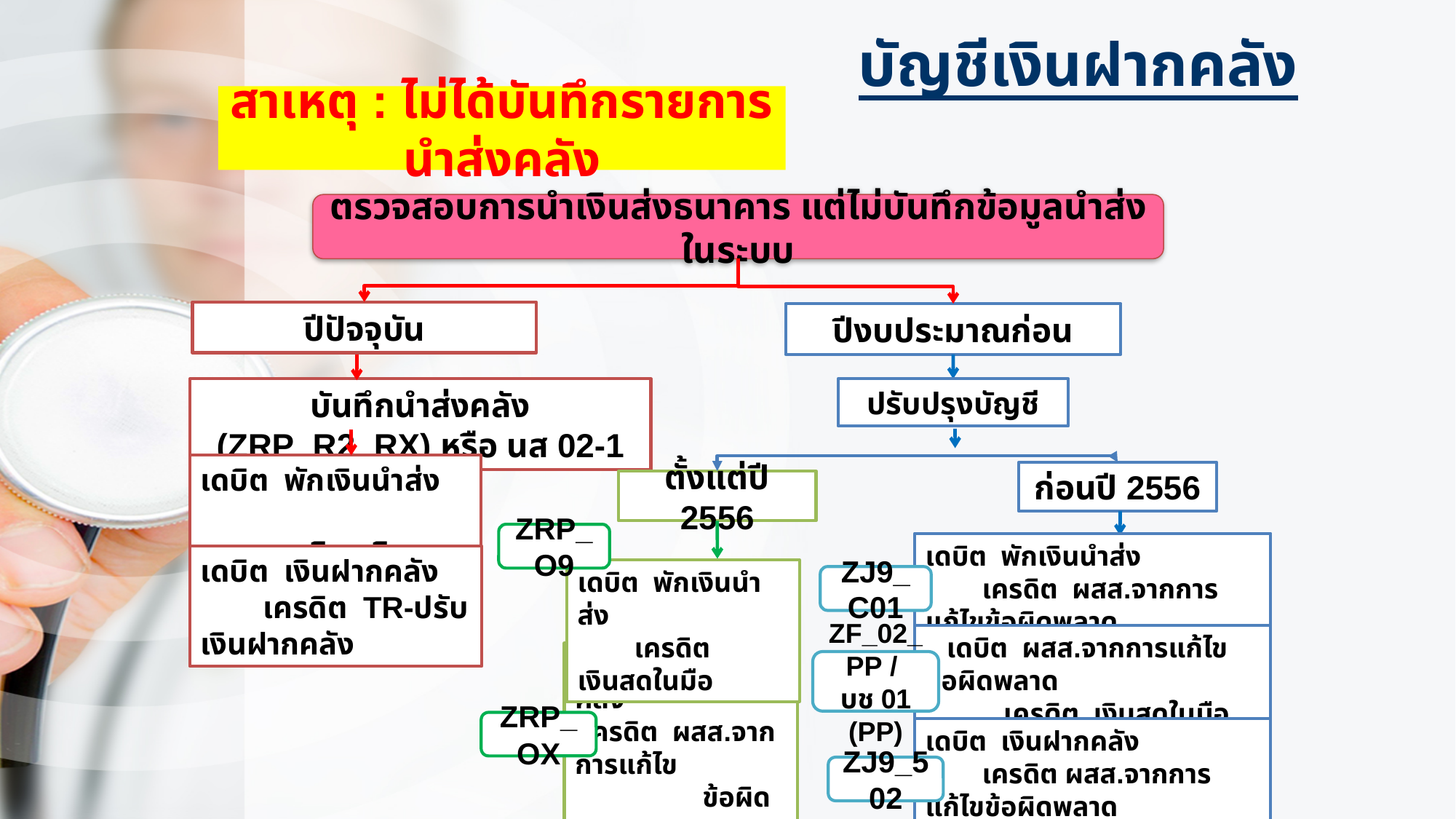

บัญชีเงินฝากคลัง
สาเหตุ : ไม่ได้บันทึกรายการนำส่งคลัง
ตรวจสอบการนำเงินส่งธนาคาร แต่ไม่บันทึกข้อมูลนำส่งในระบบ
ปีปัจจุบัน
ปีงบประมาณก่อน
ปรับปรุงบัญชี
บันทึกนำส่งคลัง (ZRP_R2_RX) หรือ นส 02-1
เดบิต  พักเงินนำส่ง
        เครดิต  เงินสดในมือ
ก่อนปี 2556
ตั้งแต่ปี 2556
ZRP_O9
เดบิต  พักเงินนำส่ง
        เครดิต  ผสส.จากการแก้ไขข้อผิดพลาด
เดบิต  เงินฝากคลัง
        เครดิต  TR-ปรับเงินฝากคลัง
เดบิต  พักเงินนำส่ง
        เครดิต  เงินสดในมือ
ZJ9_C01
   เดบิต  ผสส.จากการแก้ไขข้อผิดพลาด
           เครดิต  เงินสดในมือ
เดบิต  เงินฝากคลัง
 เครดิต  ผสส.จากการแก้ไข
                  ข้อผิดพลาด
ZF_02_PP /
บช 01 (PP)
ZRP_OX
เดบิต  เงินฝากคลัง
        เครดิต ผสส.จากการแก้ไขข้อผิดพลาด
ZJ9_502